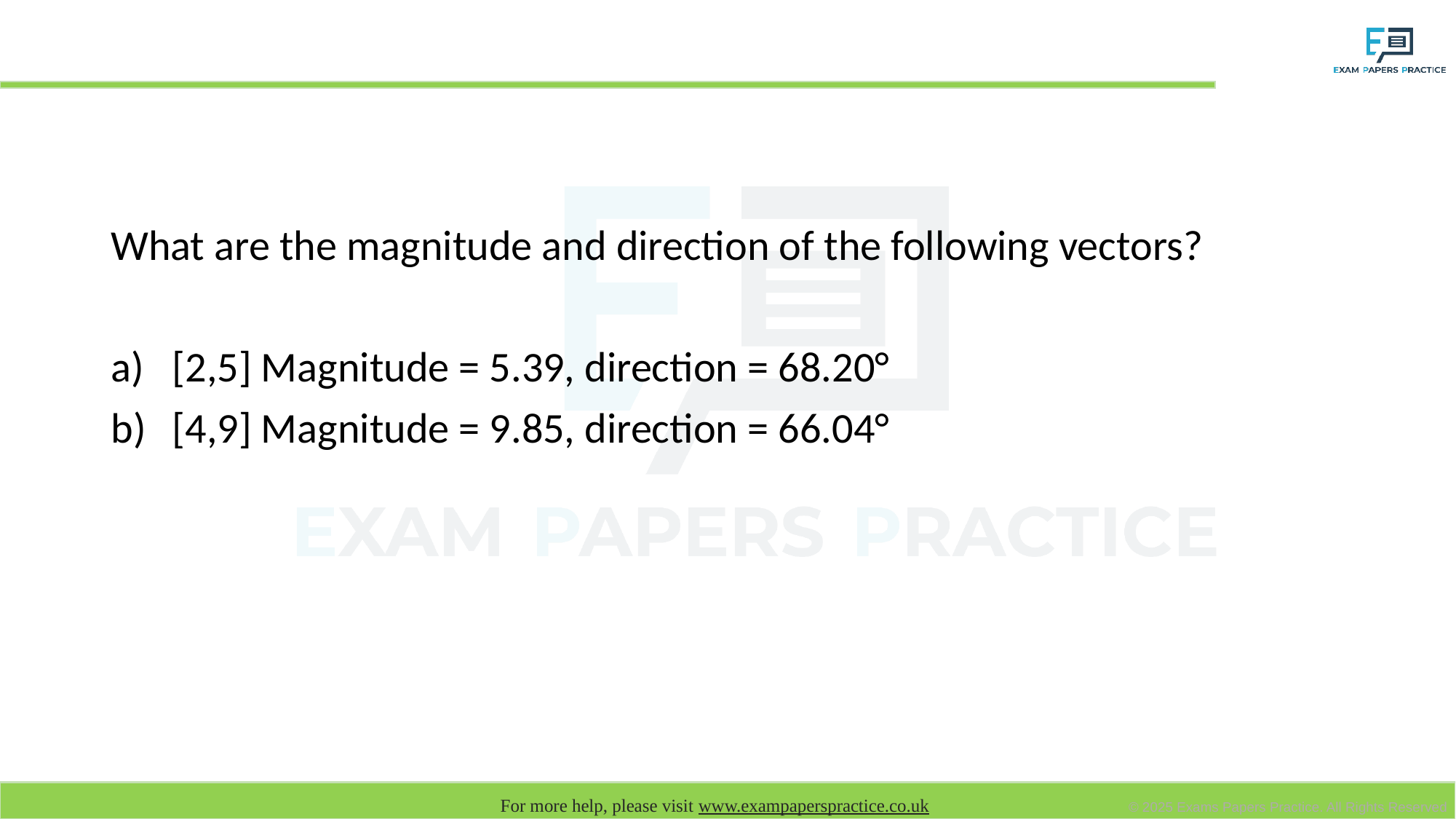

# Magnitude and direction
What are the magnitude and direction of the following vectors?

[2,5] Magnitude = 5.39, direction = 68.20°
[4,9] Magnitude = 9.85, direction = 66.04°